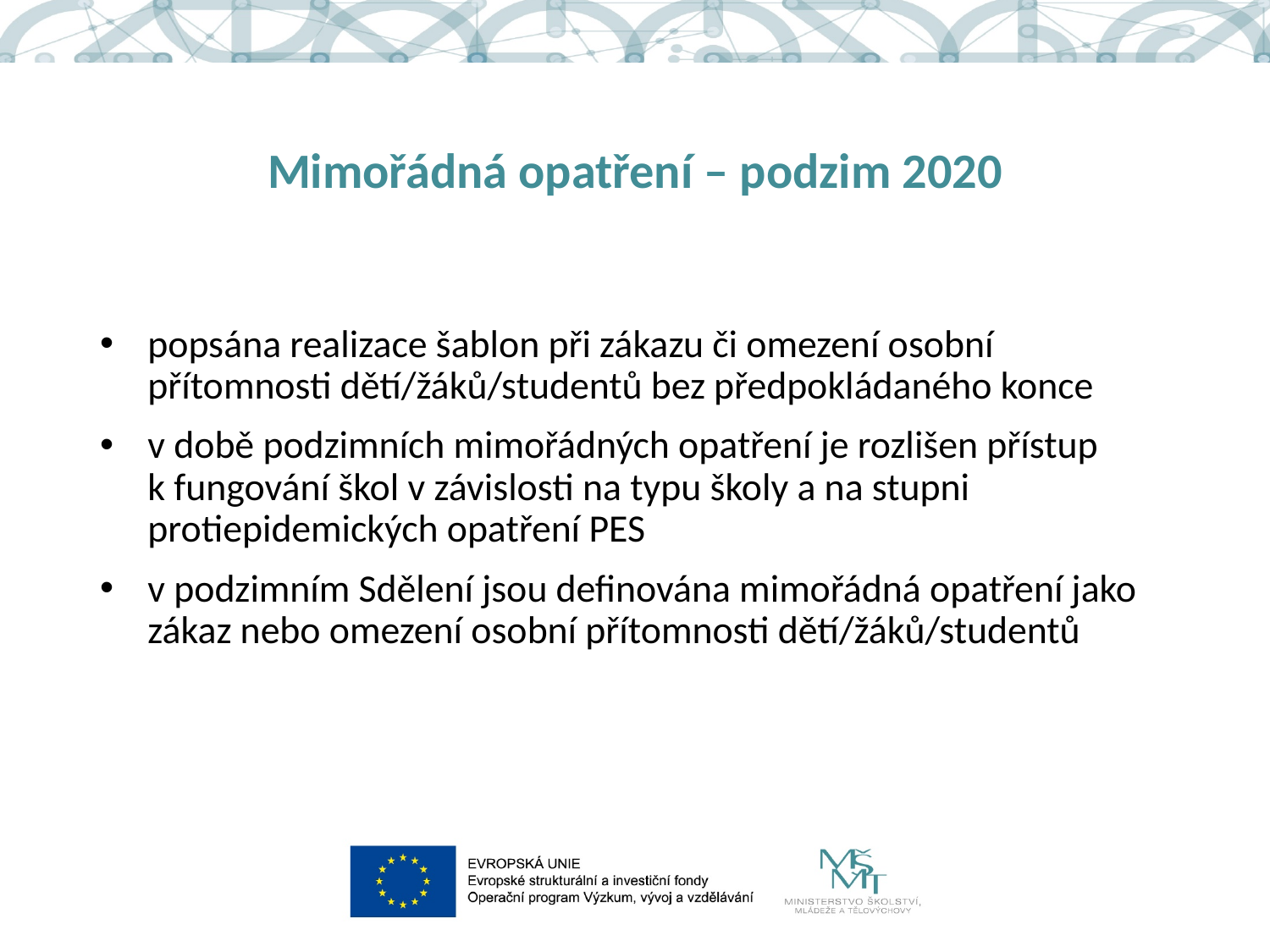

# Mimořádná opatření – podzim 2020

popsána realizace šablon při zákazu či omezení osobní přítomnosti dětí/žáků/studentů bez předpokládaného konce
v době podzimních mimořádných opatření je rozlišen přístup k fungování škol v závislosti na typu školy a na stupni protiepidemických opatření PES
v podzimním Sdělení jsou definována mimořádná opatření jako zákaz nebo omezení osobní přítomnosti dětí/žáků/studentů